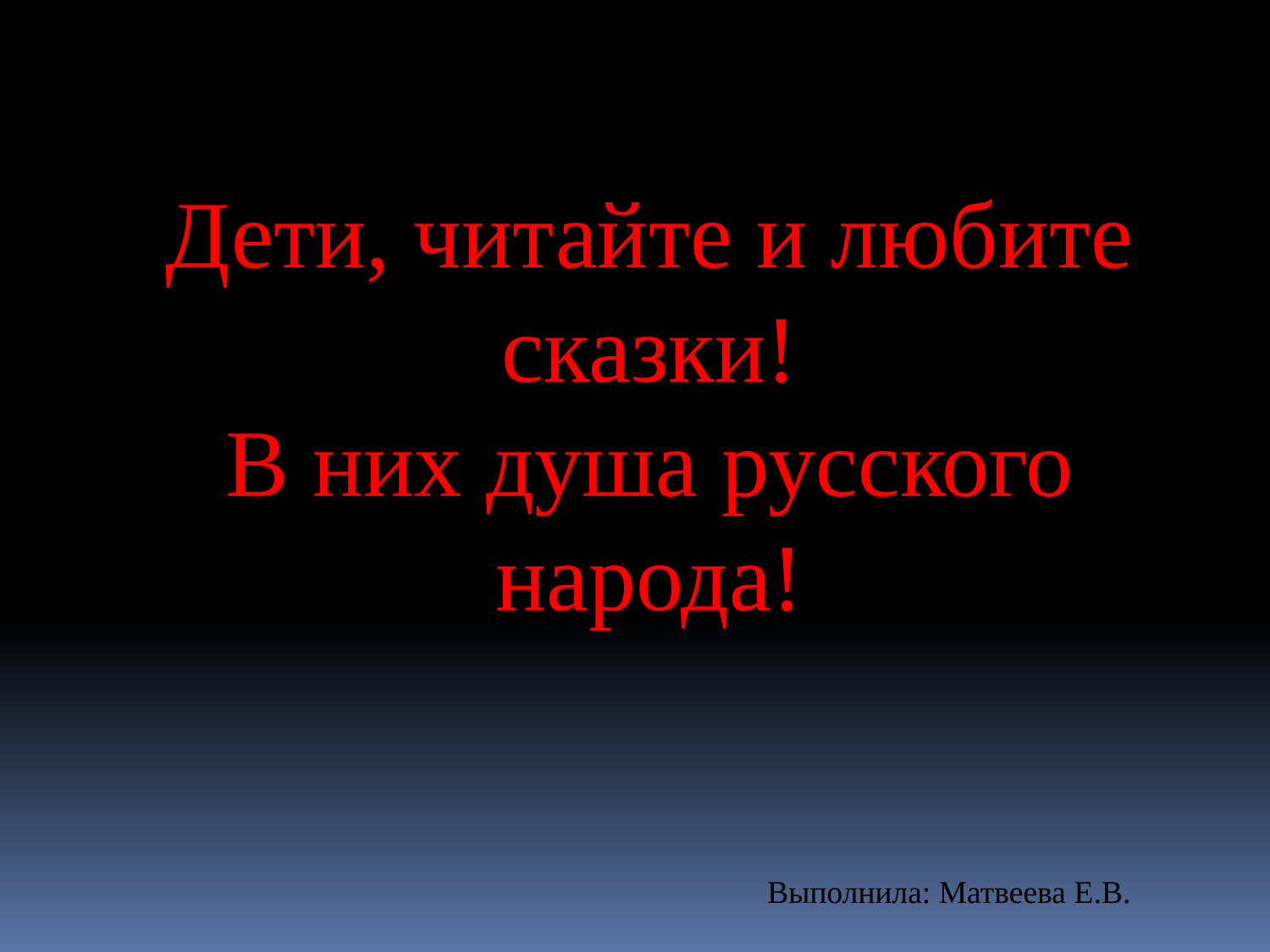

Дети, читайте и любите сказки!
В них душа русского народа!
Выполнила: Матвеева Е.В.